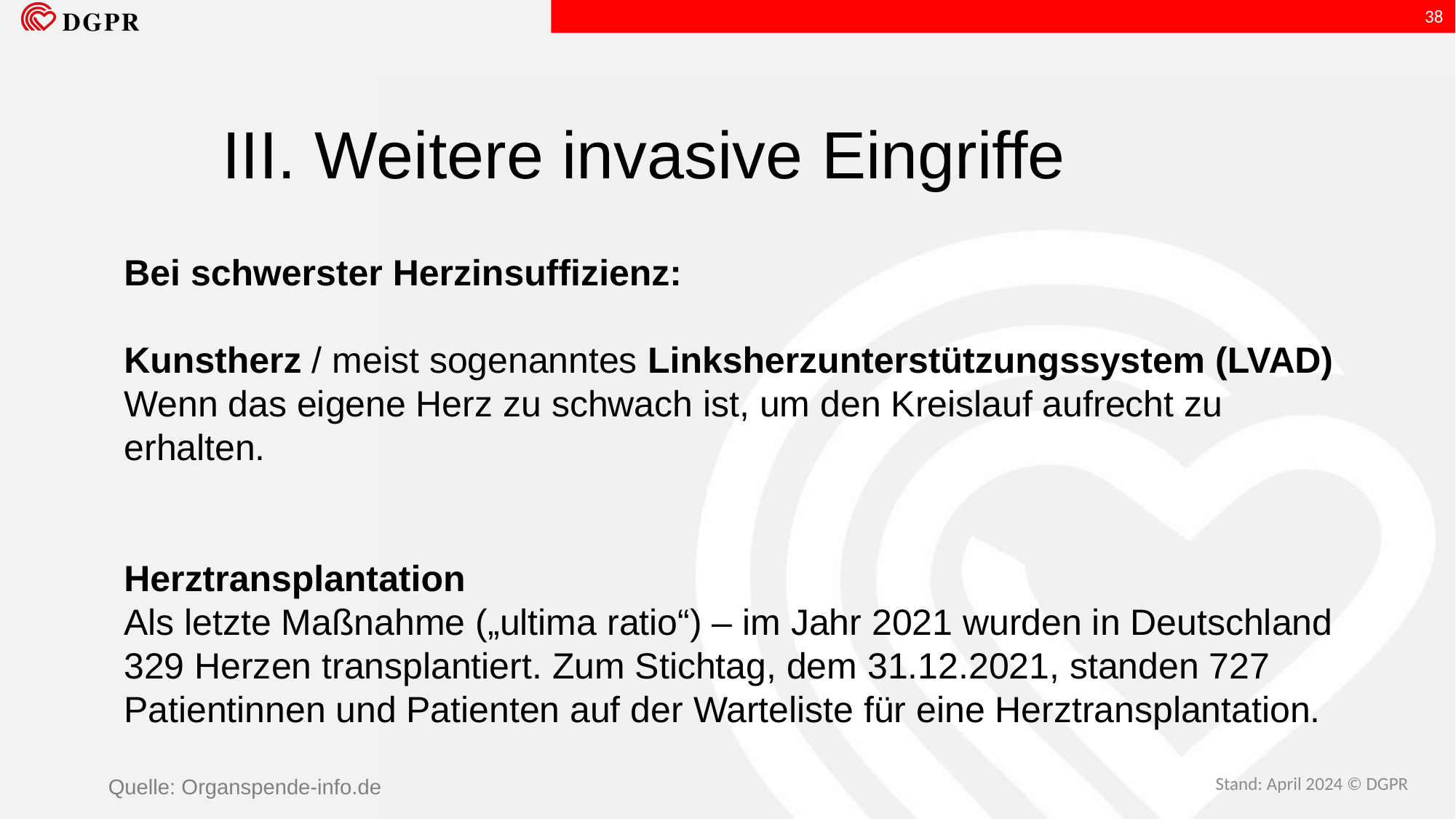

38
III. Weitere invasive Eingriffe
Bei schwerster Herzinsuffizienz:

Kunstherz / meist sogenanntes Linksherzunterstützungssystem (LVAD) Wenn das eigene Herz zu schwach ist, um den Kreislauf aufrecht zu erhalten.

Herztransplantation
Als letzte Maßnahme („ultima ratio“) – im Jahr 2021 wurden in Deutschland 329 Herzen transplantiert. Zum Stichtag, dem 31.12.2021, standen 727 Patientinnen und Patienten auf der Warteliste für eine Herztransplantation.

Stand: April 2024 © DGPR
Quelle: Organspende-info.de